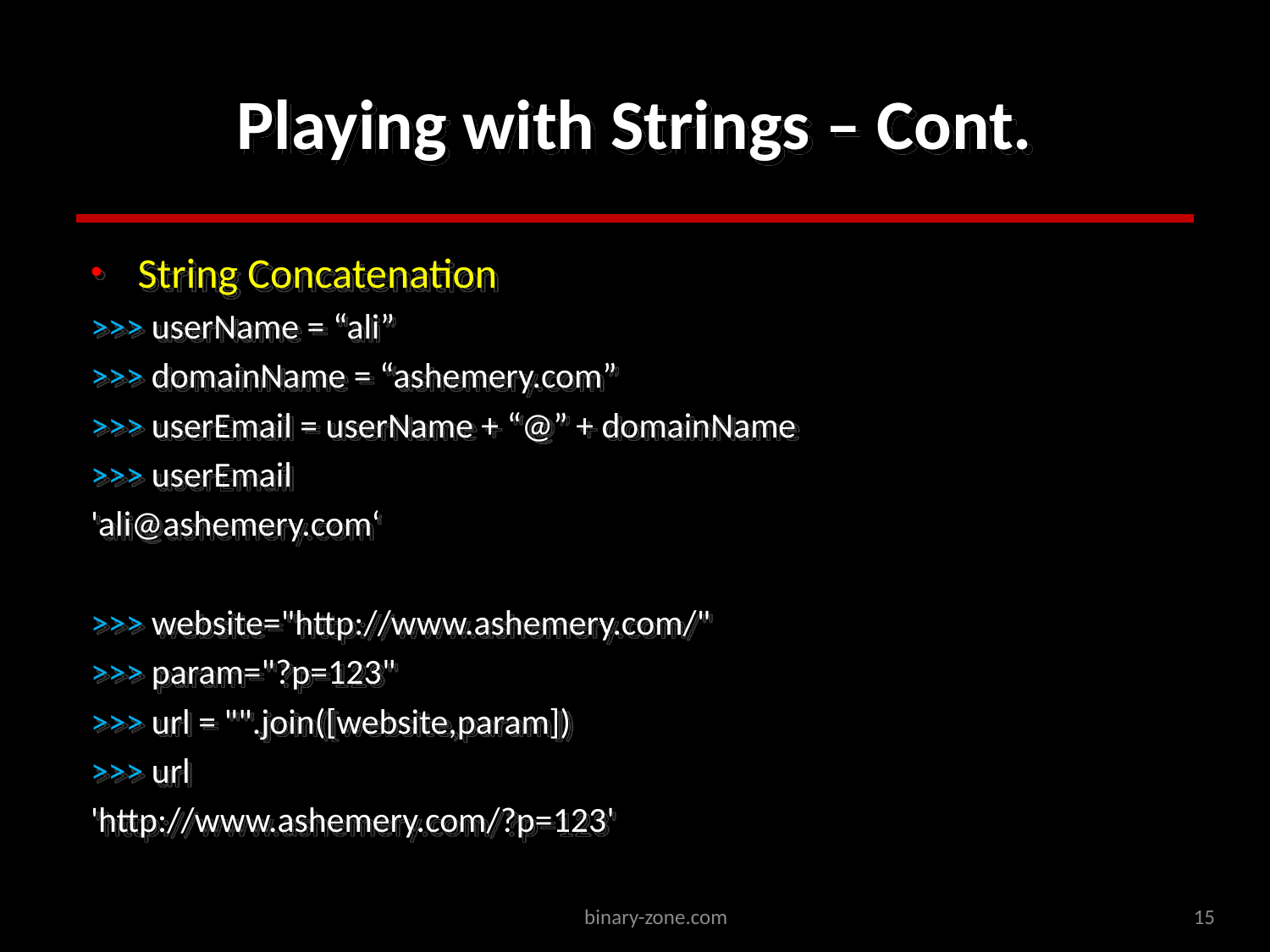

# Playing with Strings – Cont.
String Concatenation
>>> userName = “ali”
>>> domainName = “ashemery.com”
>>> userEmail = userName + “@” + domainName
>>> userEmail
'ali@ashemery.com‘

>>> website="http://www.ashemery.com/"
>>> param="?p=123"
>>> url = "".join([website,param])
>>> url
'http://www.ashemery.com/?p=123'